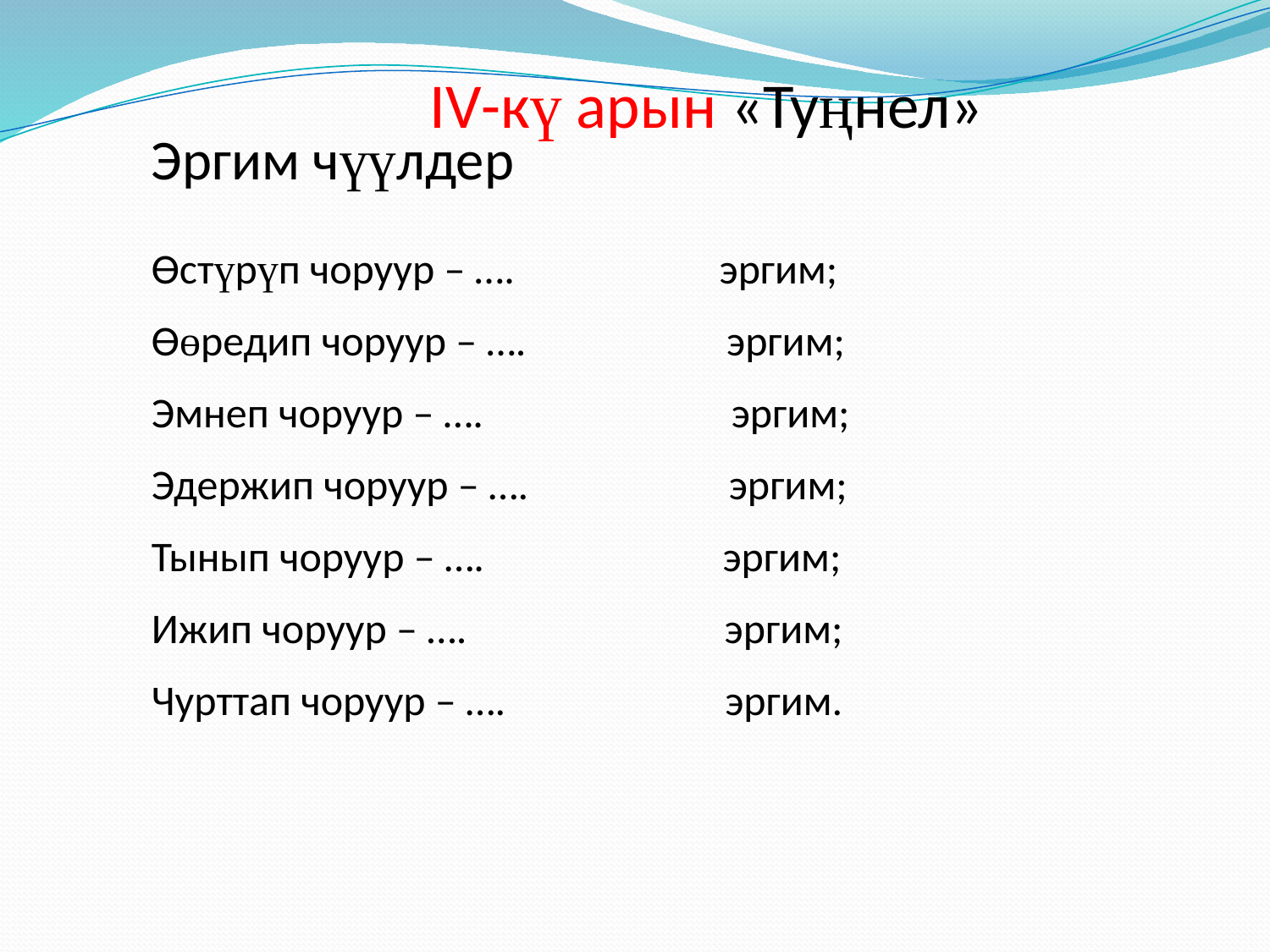

IV-кү арын «Туңнел»
Эргим чүүлдер

Өстүрүп чоруур – ….                     эргим;

Өөредип чоруур – ….                     эргим;

Эмнеп чоруур – ….                          эргим;

Эдержип чоруур – ….                     эргим;

Тынып чоруур – ….                         эргим;

Ижип чоруур – ….                           эргим;

Чурттап чоруур – ….                       эргим.